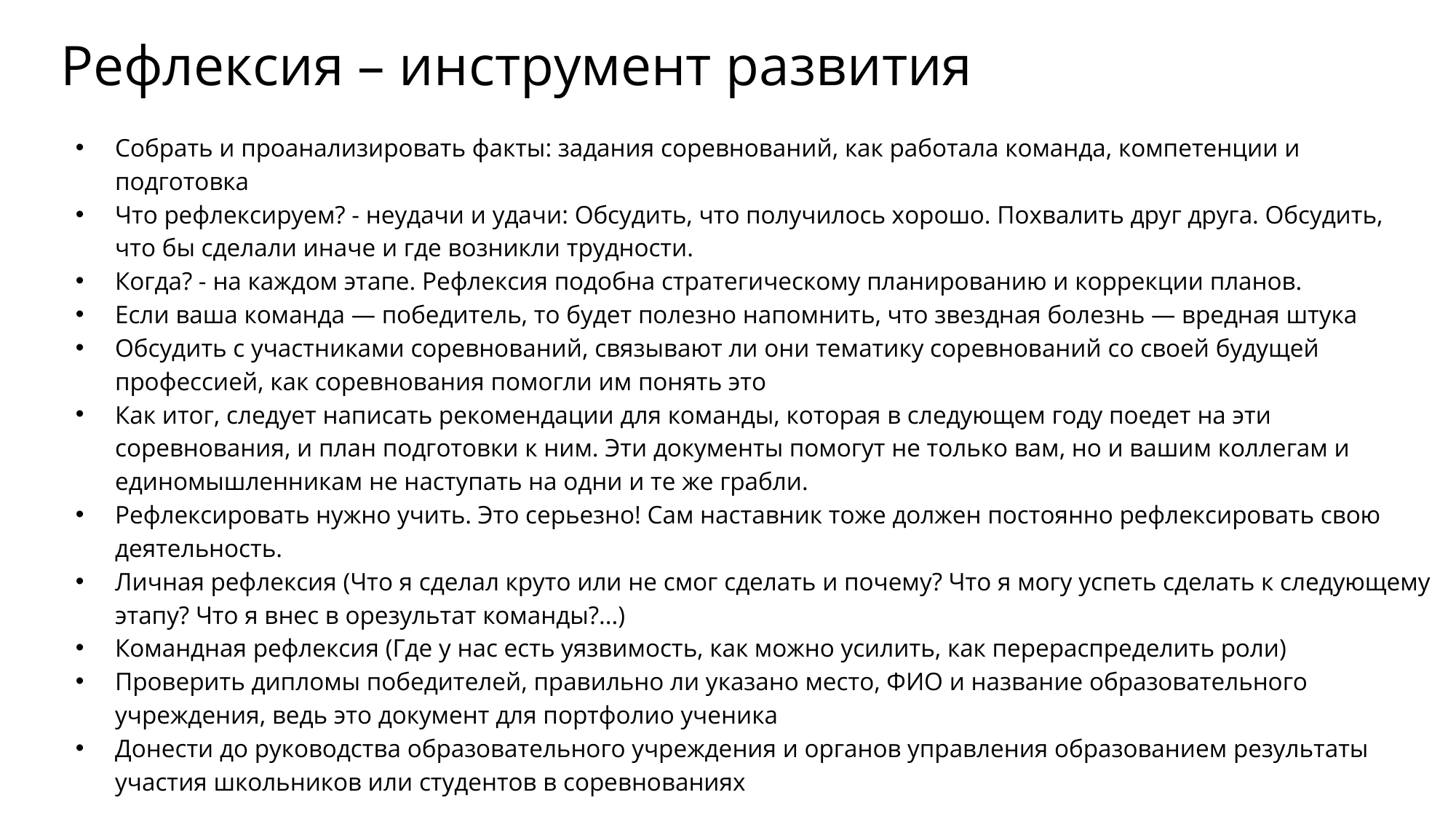

# Рефлексия – инструмент развития
Собрать и проанализировать факты: задания соревнований, как работала команда, компетенции и подготовка
Что рефлексируем? - неудачи и удачи: Обсудить, что получилось хорошо. Похвалить друг друга. Обсудить, что бы сделали иначе и где возникли трудности.
Когда? - на каждом этапе. Рефлексия подобна стратегическому планированию и коррекции планов.
Если ваша команда — победитель, то будет полезно напомнить, что звездная болезнь — вредная штука
Обсудить с участниками соревнований, связывают ли они тематику соревнований со своей будущей профессией, как соревнования помогли им понять это
Как итог, следует написать рекомендации для команды, которая в следующем году поедет на эти соревнования, и план подготовки к ним. Эти документы помогут не только вам, но и вашим коллегам и единомышленникам не наступать на одни и те же грабли.
Рефлексировать нужно учить. Это серьезно! Сам наставник тоже должен постоянно рефлексировать свою деятельность.
Личная рефлексия (Что я сделал круто или не смог сделать и почему? Что я могу успеть сделать к следующему этапу? Что я внес в орезультат команды?...)
Командная рефлексия (Где у нас есть уязвимость, как можно усилить, как перераспределить роли)
Проверить дипломы победителей, правильно ли указано место, ФИО и название образовательного учреждения, ведь это документ для портфолио ученика
Донести до руководства образовательного учреждения и органов управления образованием результаты участия школьников или студентов в соревнованиях